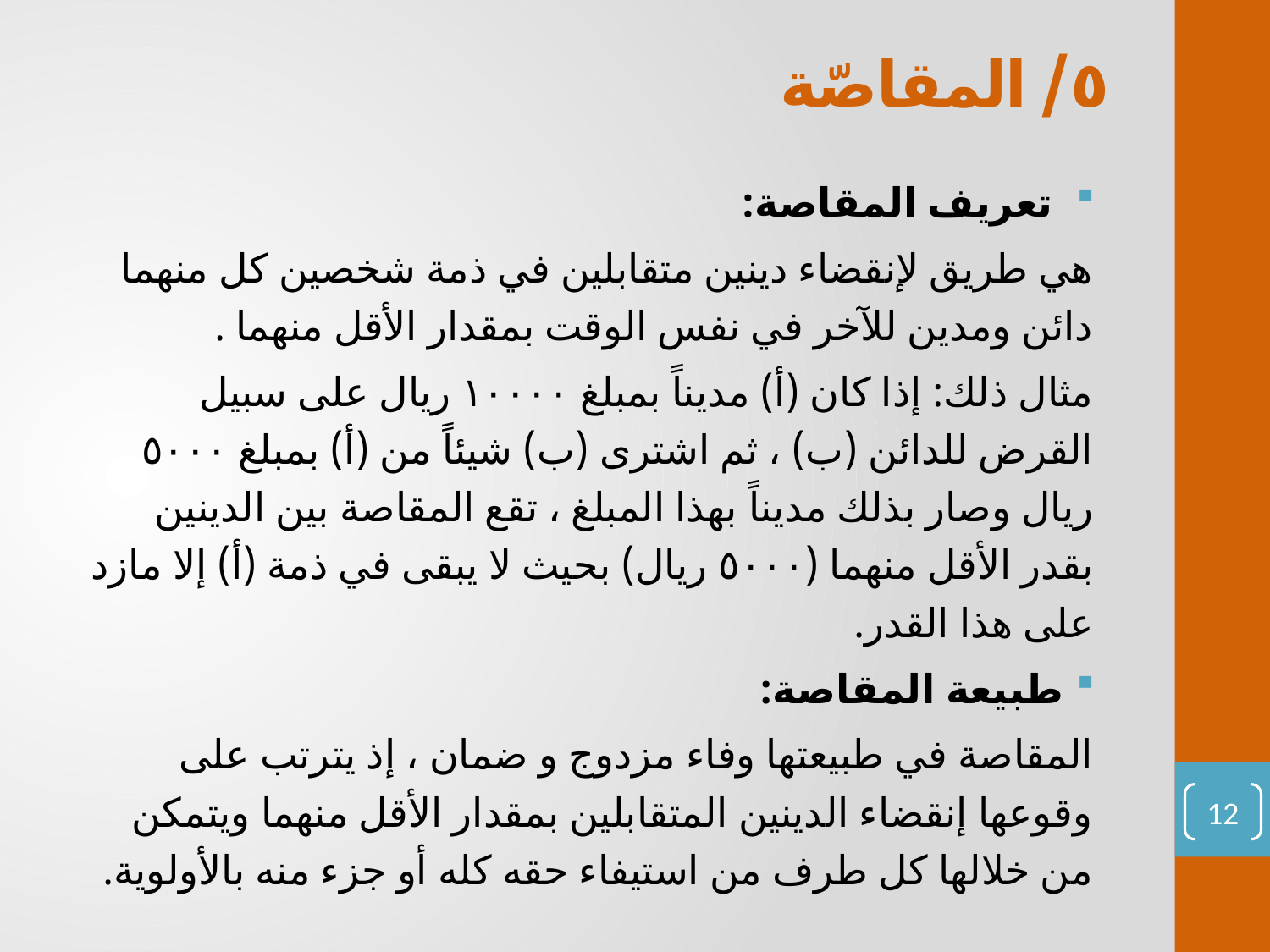

# ٥/ المقاصّة
 تعريف المقاصة:
هي طريق لإنقضاء دينين متقابلين في ذمة شخصين كل منهما دائن ومدين للآخر في نفس الوقت بمقدار الأقل منهما .
مثال ذلك: إذا كان (أ) مديناً بمبلغ ١٠٠٠٠ ريال على سبيل القرض للدائن (ب) ، ثم اشترى (ب) شيئاً من (أ) بمبلغ ٥٠٠٠ ريال وصار بذلك مديناً بهذا المبلغ ، تقع المقاصة بين الدينين بقدر الأقل منهما (٥٠٠٠ ريال) بحيث لا يبقى في ذمة (أ) إلا مازد على هذا القدر.
طبيعة المقاصة:
المقاصة في طبيعتها وفاء مزدوج و ضمان ، إذ يترتب على وقوعها إنقضاء الدينين المتقابلين بمقدار الأقل منهما ويتمكن من خلالها كل طرف من استيفاء حقه كله أو جزء منه بالأولوية.

12